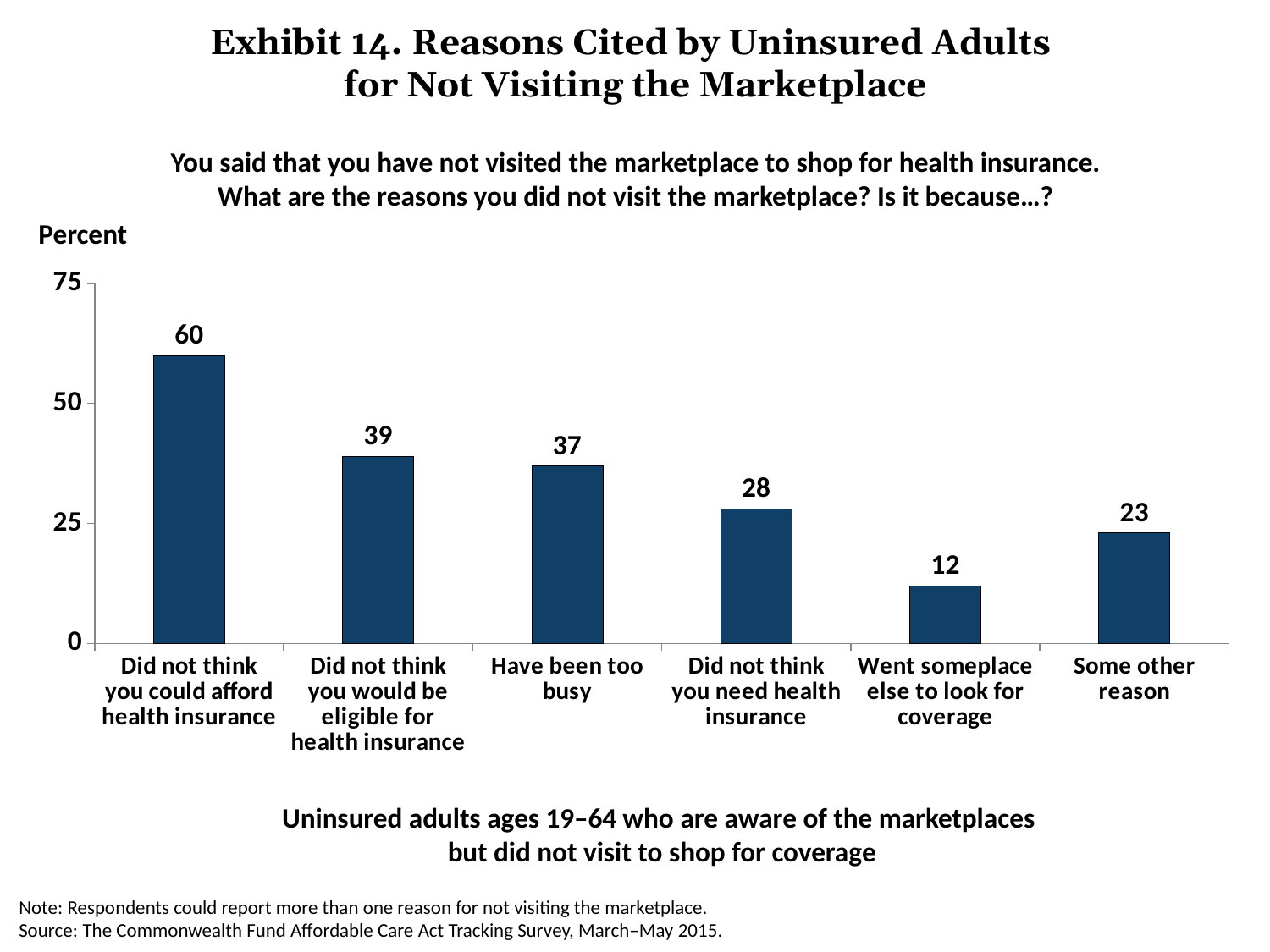

# Exhibit 14. Reasons Cited by Uninsured Adults for Not Visiting the Marketplace
You said that you have not visited the marketplace to shop for health insurance.
What are the reasons you did not visit the marketplace? Is it because…?
Percent

### Chart

| Category | Total |
|---|---|
| Did not think you could afford health insurance | 60.0 |
| Did not think you would be eligible for health insurance | 39.0 |
| Have been too busy | 37.0 |
| Did not think you need health insurance | 28.0 |
| Went someplace else to look for coverage | 12.0 |
| Some other reason | 23.0 |
Uninsured adults ages 19–64 who are aware of the marketplaces
but did not visit to shop for coverage
Note: Respondents could report more than one reason for not visiting the marketplace.
Source: The Commonwealth Fund Affordable Care Act Tracking Survey, March–May 2015.